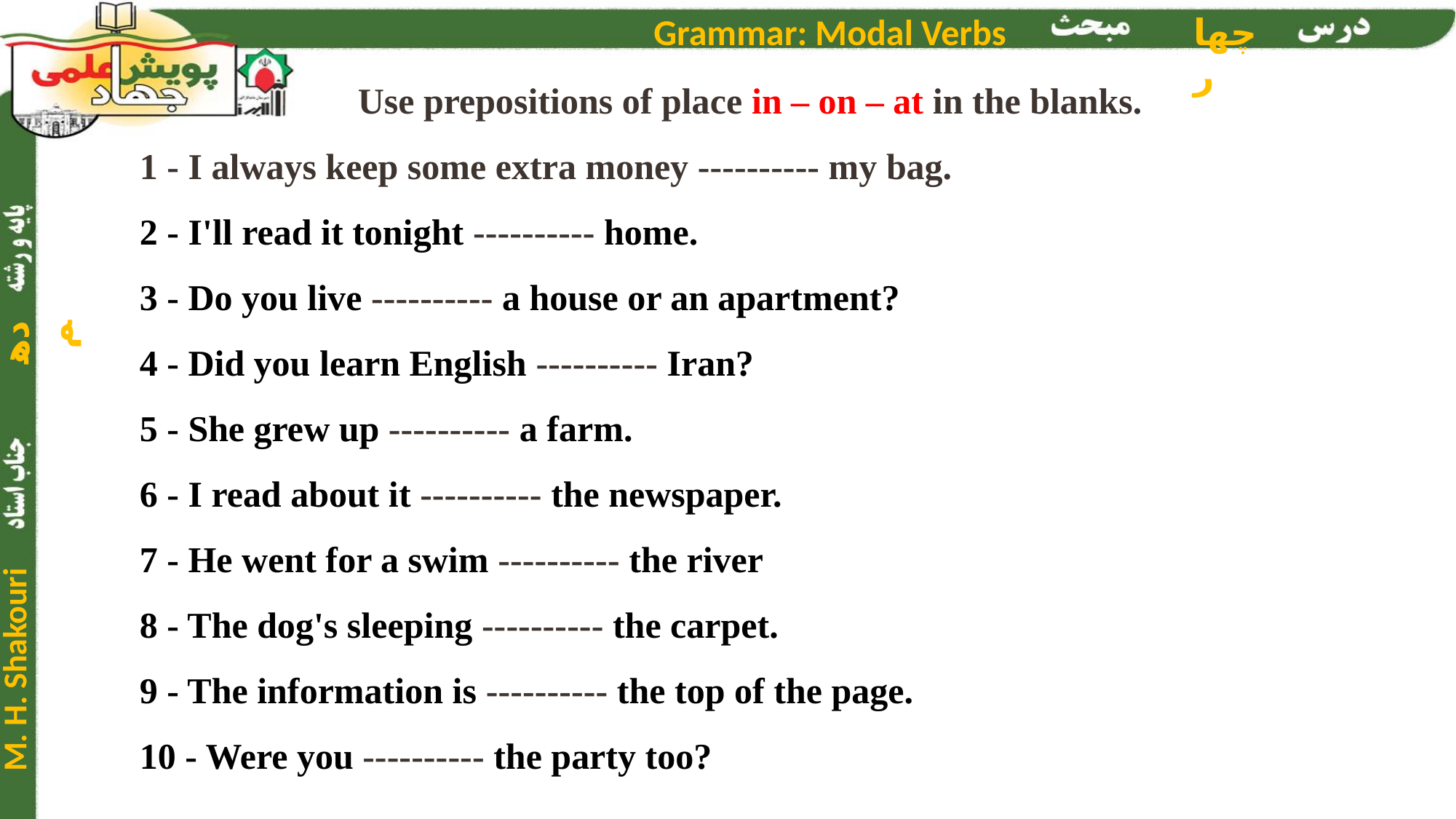

Use prepositions of place in – on – at in the blanks.
1 - I always keep some extra money ---------- my bag.
2 - I'll read it tonight ---------- home.
3 - Do you live ---------- a house or an apartment?
4 - Did you learn English ---------- Iran?
5 - She grew up ---------- a farm.
6 - I read about it ---------- the newspaper.
7 - He went for a swim ---------- the river
8 - The dog's sleeping ---------- the carpet.
9 - The information is ---------- the top of the page.
10 - Were you ---------- the party too?